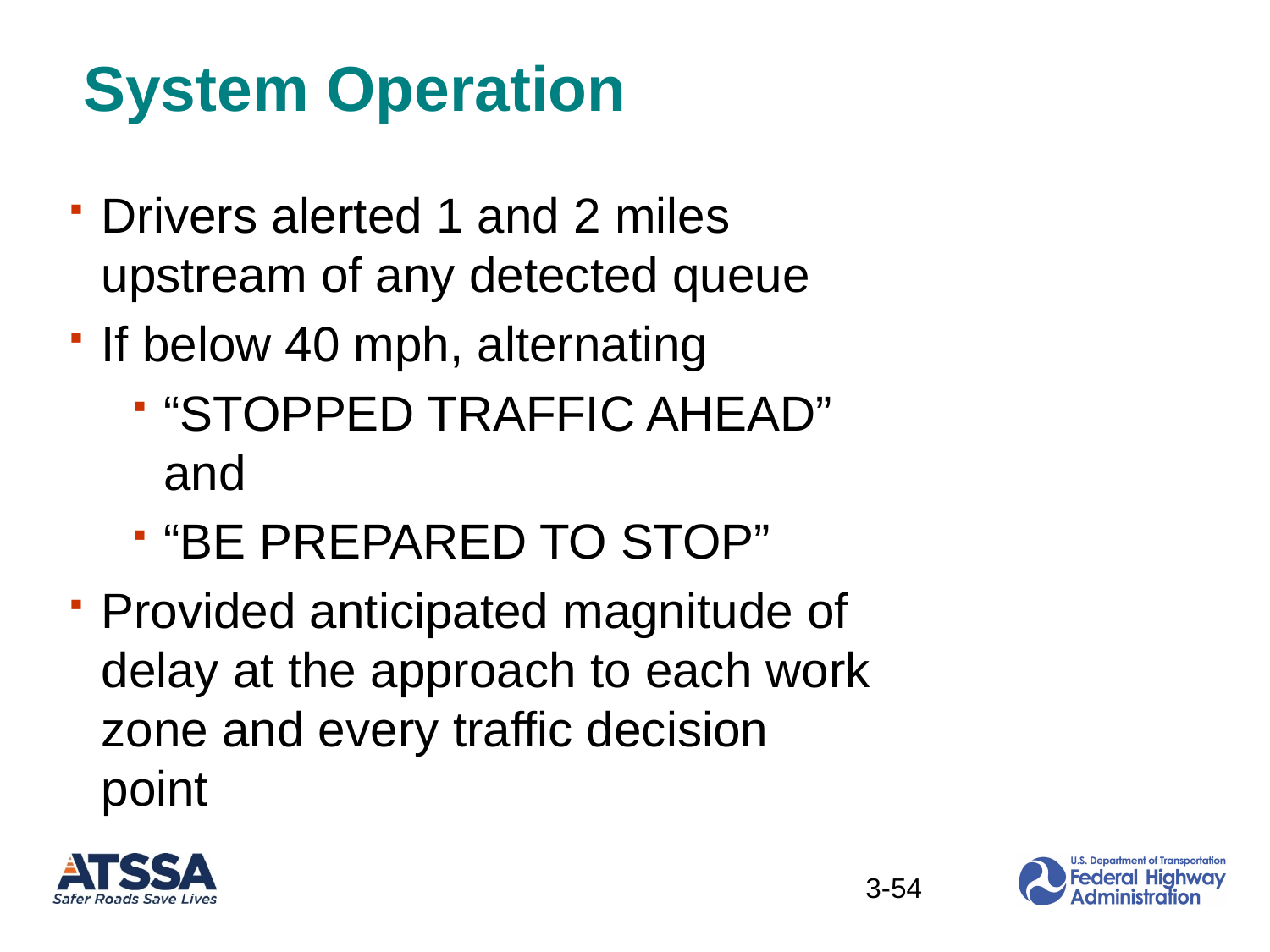

# System Operation
Drivers alerted 1 and 2 miles upstream of any detected queue
If below 40 mph, alternating
“STOPPED TRAFFIC AHEAD” and
“BE PREPARED TO STOP”
Provided anticipated magnitude of delay at the approach to each work zone and every traffic decision point